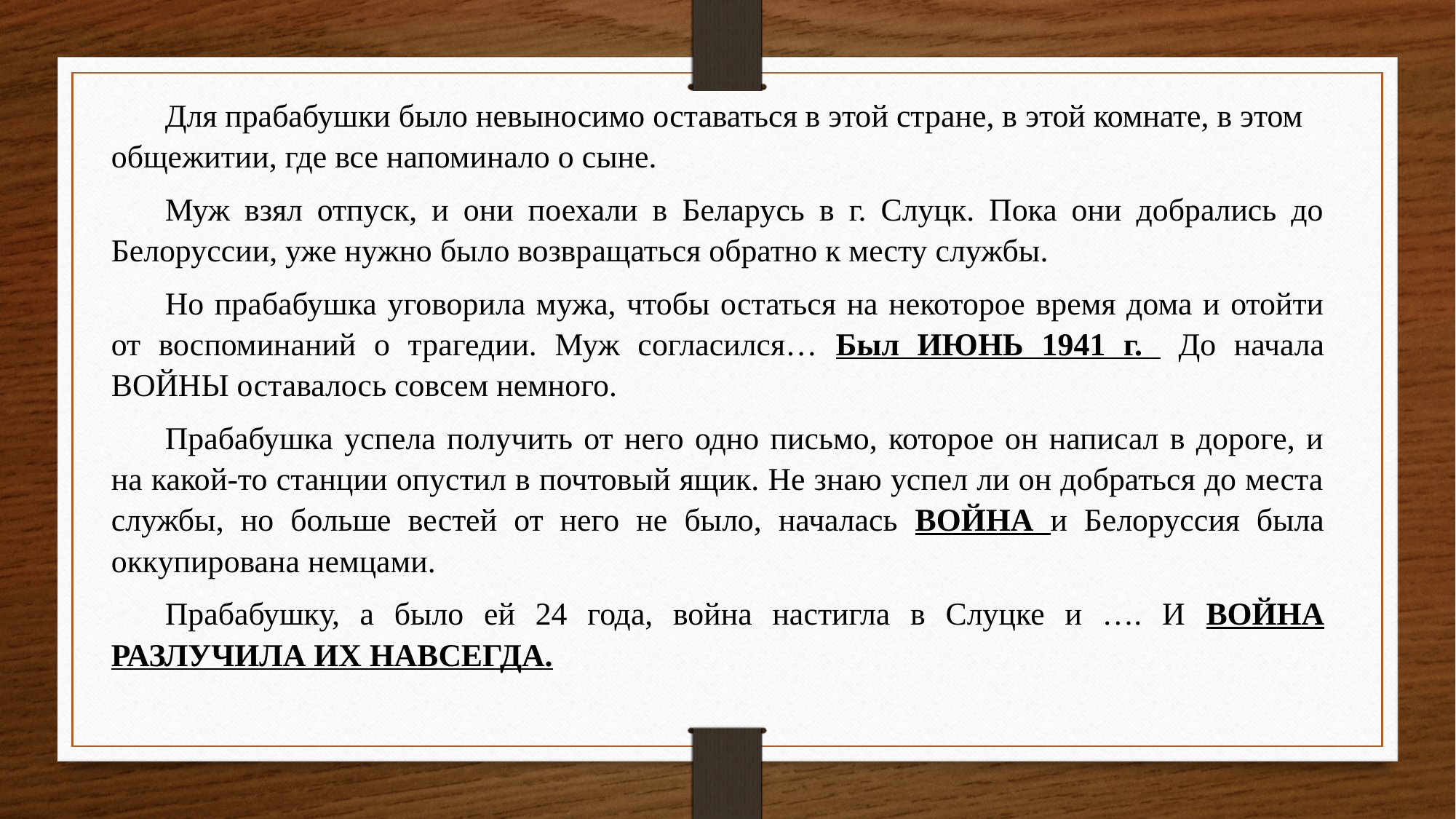

Для прабабушки было невыносимо оставаться в этой стране, в этой комнате, в этом общежитии, где все напоминало о сыне.
Муж взял отпуск, и они поехали в Беларусь в г. Слуцк. Пока они добрались до Белоруссии, уже нужно было возвращаться обратно к месту службы.
Но прабабушка уговорила мужа, чтобы остаться на некоторое время дома и отойти от воспоминаний о трагедии. Муж согласился… Был ИЮНЬ 1941 г.  До начала ВОЙНЫ оставалось совсем немного.
Прабабушка успела получить от него одно письмо, которое он написал в дороге, и на какой-то станции опустил в почтовый ящик. Не знаю успел ли он добраться до места службы, но больше вестей от него не было, началась ВОЙНА и Белоруссия была оккупирована немцами.
Прабабушку, а было ей 24 года, война настигла в Слуцке и …. И ВОЙНА РАЗЛУЧИЛА ИХ НАВСЕГДА.